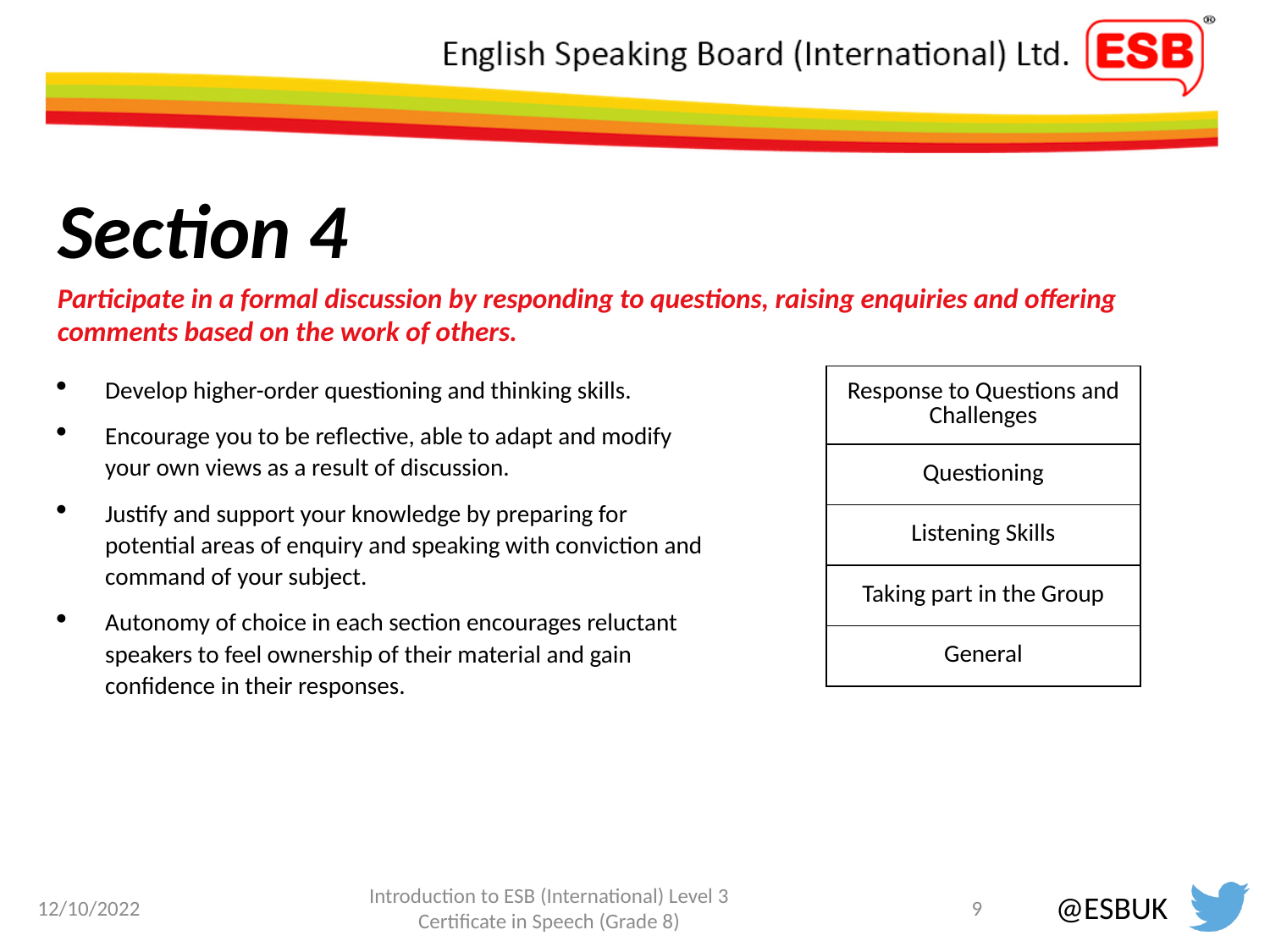

# Section 4
Participate in a formal discussion by responding to questions, raising enquiries and offering comments based on the work of others.
Develop higher-order questioning and thinking skills.
Encourage you to be reflective, able to adapt and modify your own views as a result of discussion.
Justify and support your knowledge by preparing for potential areas of enquiry and speaking with conviction and command of your subject.
Autonomy of choice in each section encourages reluctant speakers to feel ownership of their material and gain confidence in their responses.
| Response to Questions and Challenges |
| --- |
| Questioning |
| Listening Skills |
| Taking part in the Group |
| General |
12/10/2022
Introduction to ESB (International) Level 3 Certificate in Speech (Grade 8)
9